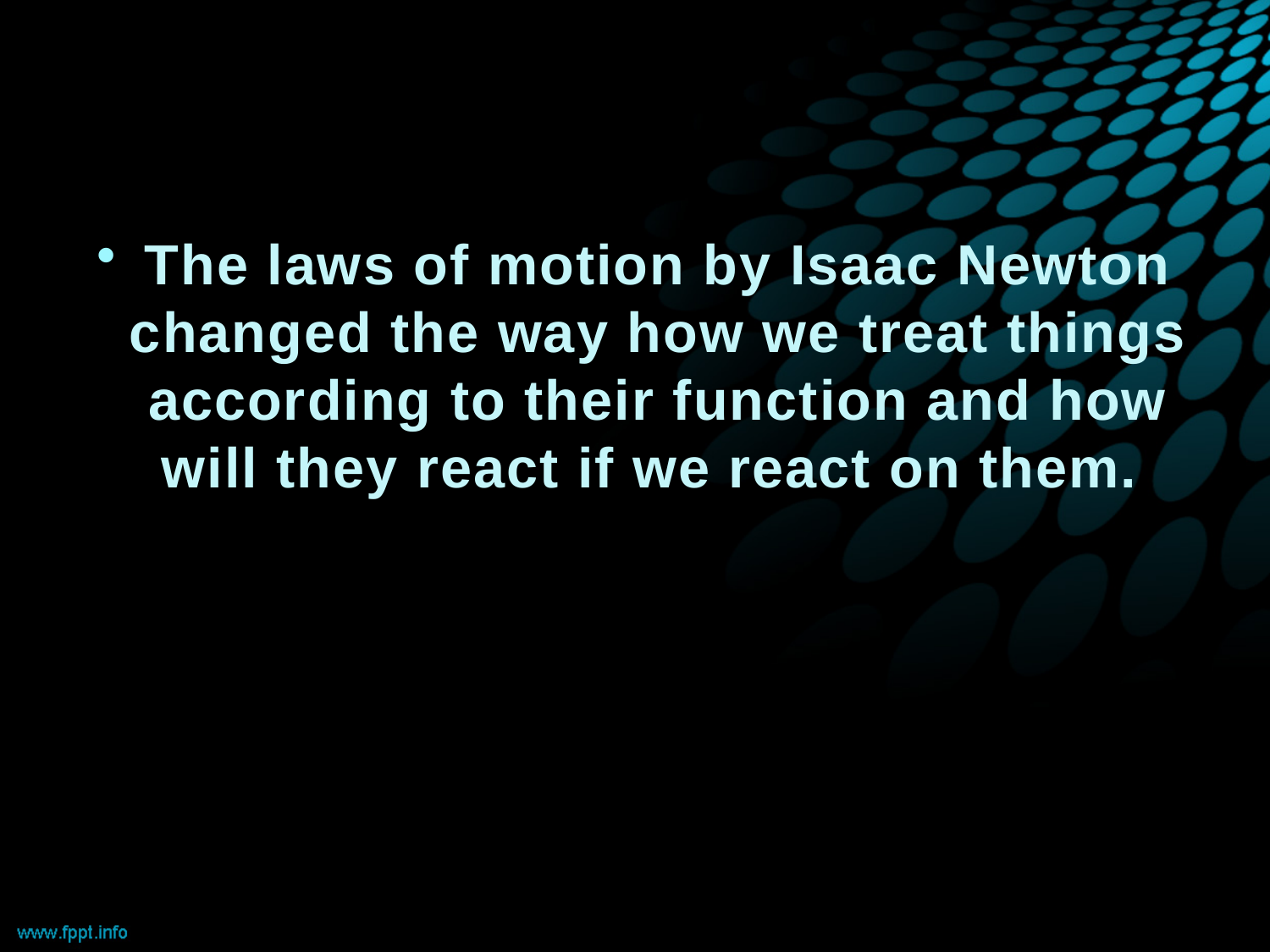

#
The laws of motion by Isaac Newton changed the way how we treat things according to their function and how will they react if we react on them.